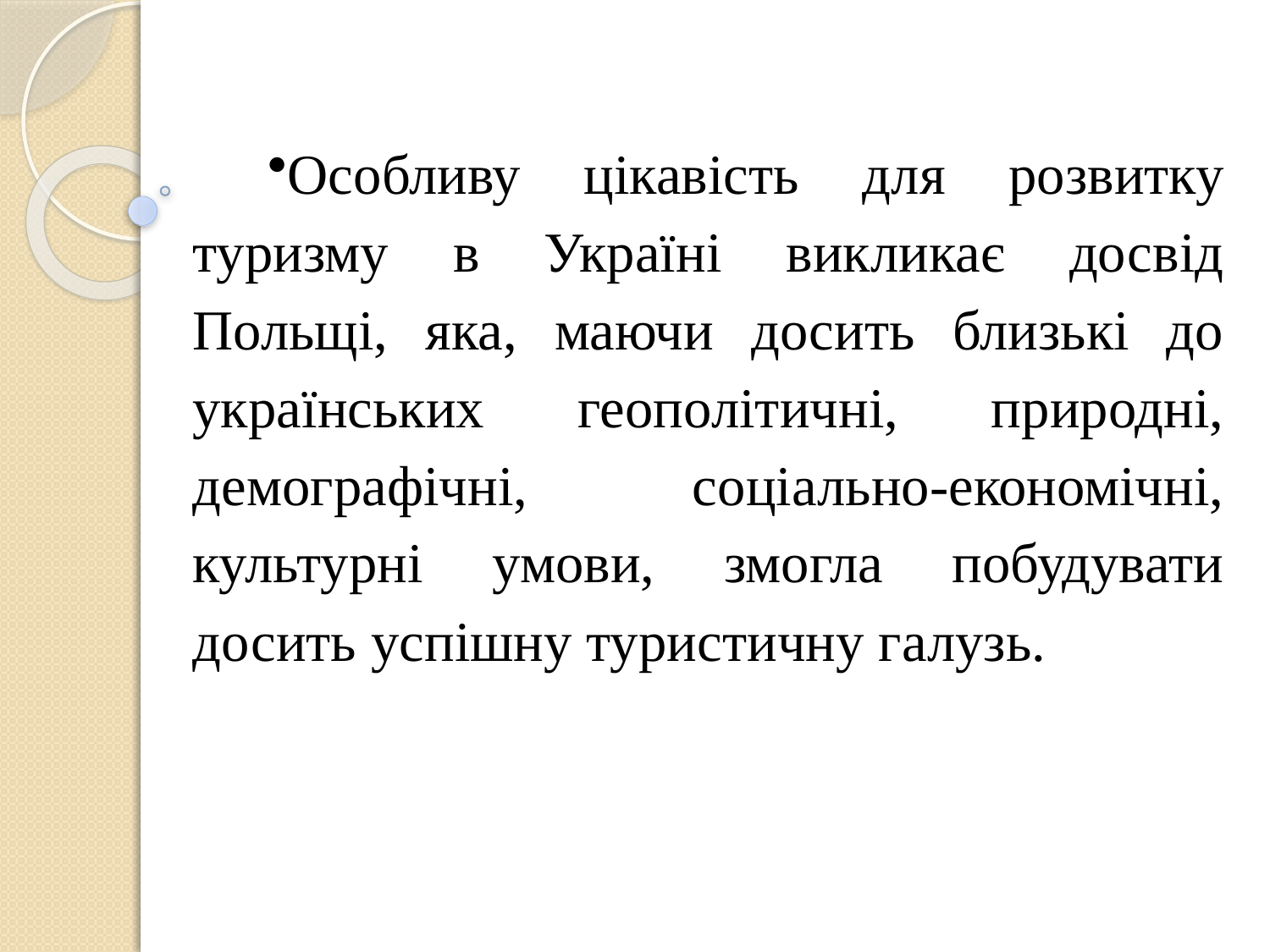

# Особливу цікавість для розвитку туризму в Україні викликає досвід Польщі, яка, маючи досить близькі до українських геополітичні, природні, демографічні, соціально-економічні, культурні умови, змогла побудувати досить успішну туристичну галузь.